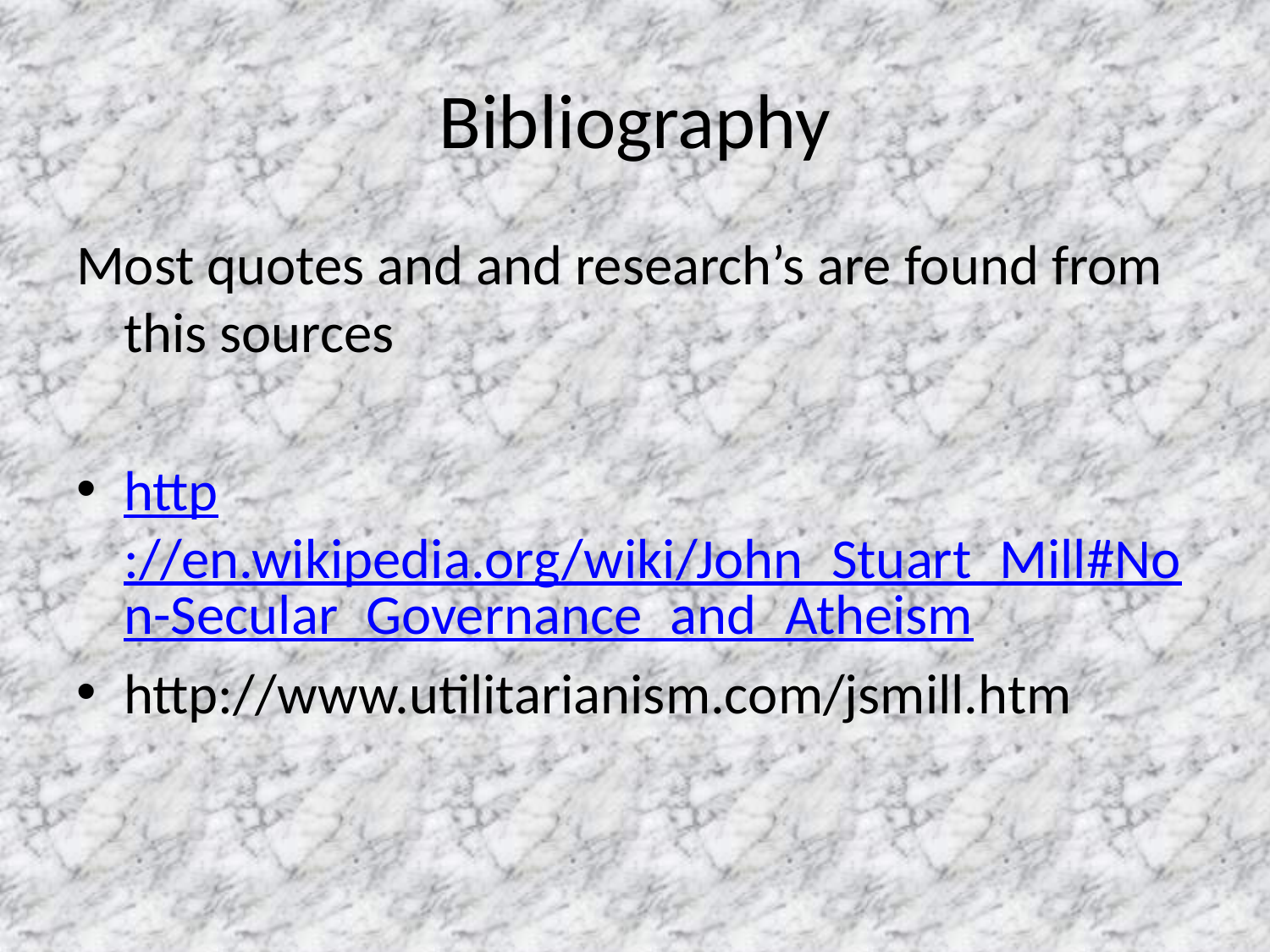

# Bibliography
Most quotes and and research’s are found from this sources

http://en.wikipedia.org/wiki/John_Stuart_Mill#Non-Secular_Governance_and_Atheism
http://www.utilitarianism.com/jsmill.htm